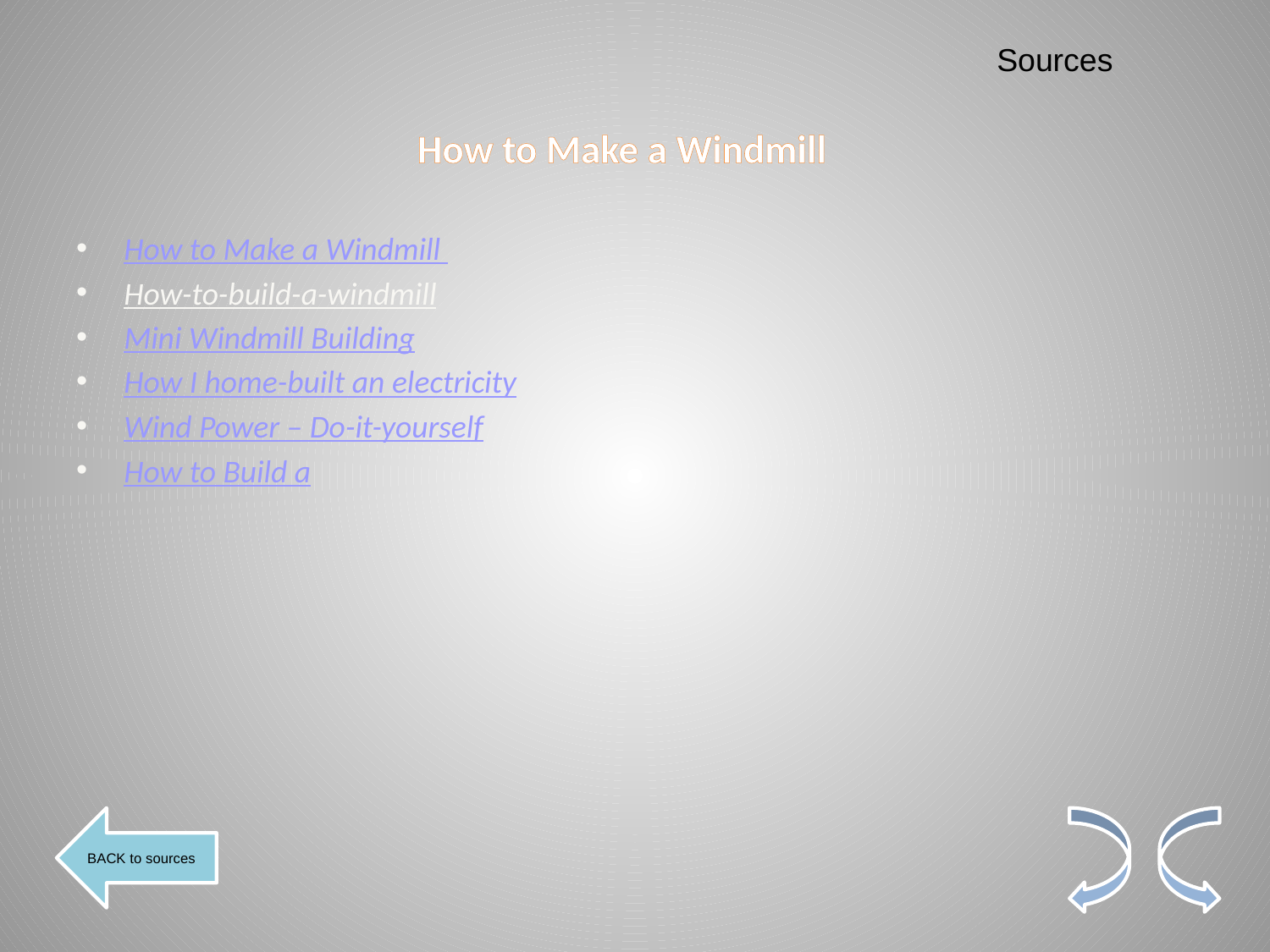

Sources
# How to Make a Windmill
How to Make a Windmill
How-to-build-a-windmill
Mini Windmill Building
How I home-built an electricity
Wind Power – Do-it-yourself
How to Build a

BACK to sources